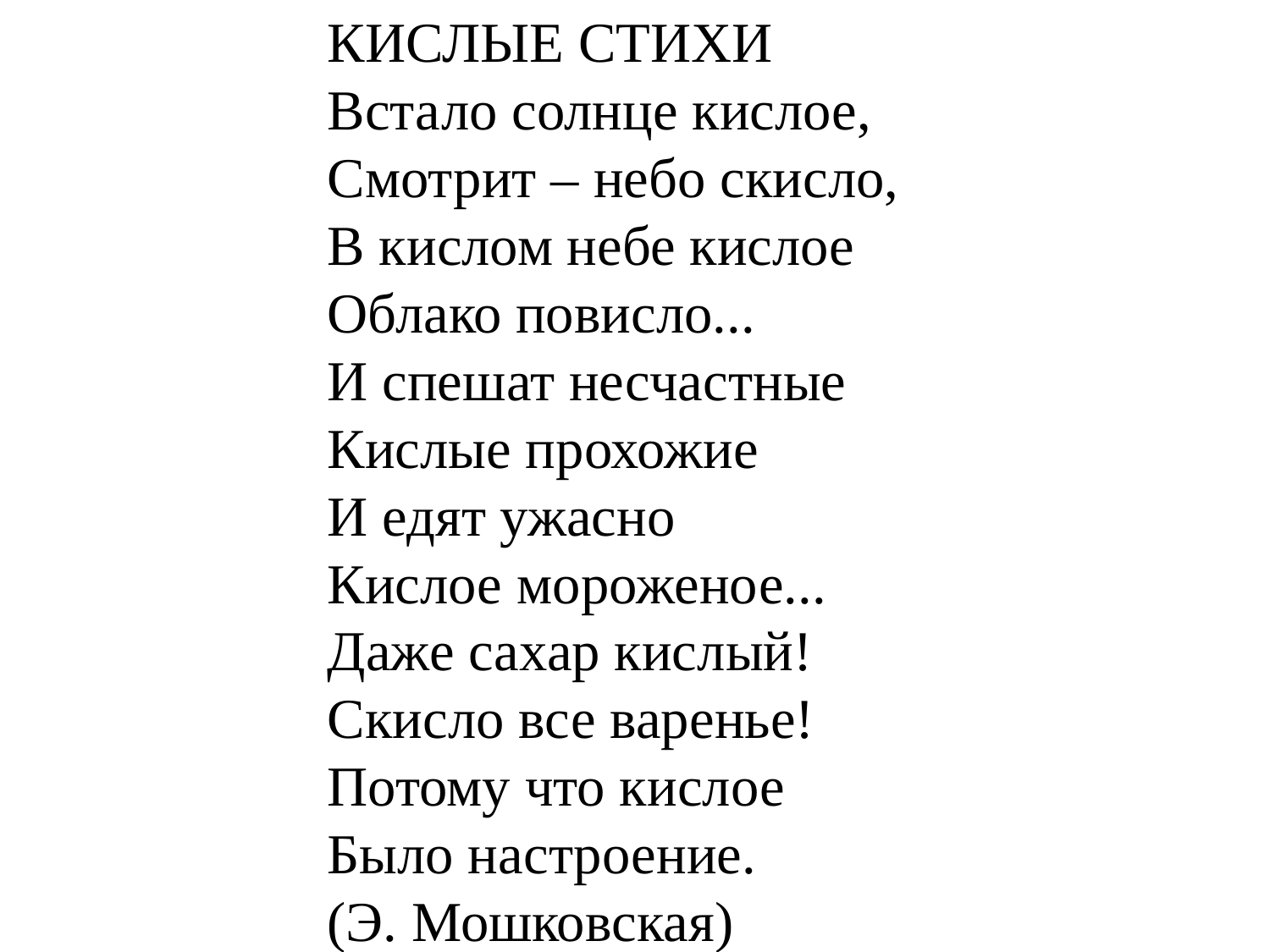

КИСЛЫЕ СТИХИ
Встало солнце кислое,
Смотрит – небо скисло,
В кислом небе кислое
Облако повисло...
И спешат несчастные
Кислые прохожие
И едят ужасно
Кислое мороженое...
Даже сахар кислый!
Скисло все варенье!
Потому что кислое
Было настроение.
(Э. Мошковская)